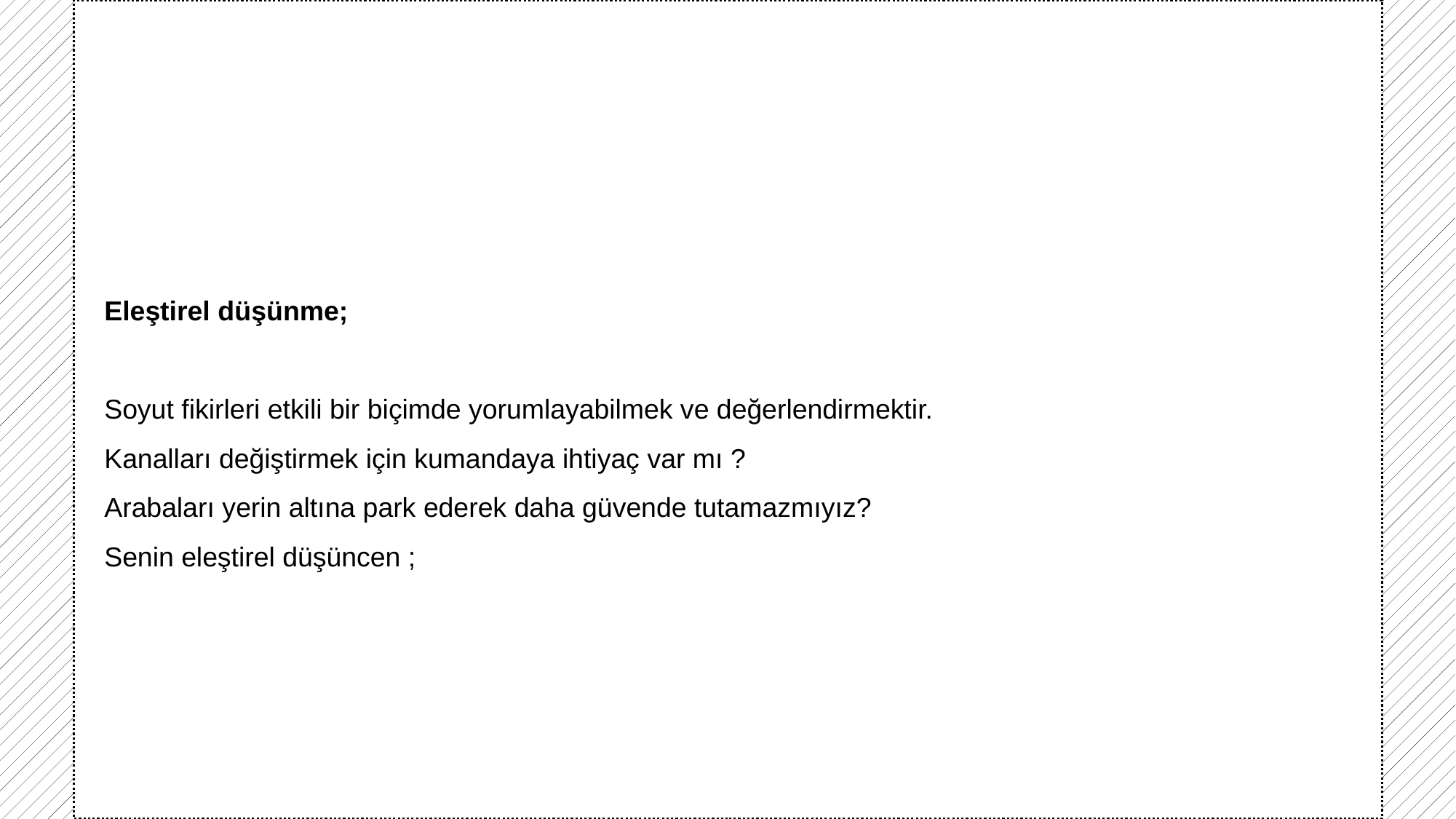

Eleştirel düşünme;

Soyut fikirleri etkili bir biçimde yorumlayabilmek ve değerlendirmektir.
Kanalları değiştirmek için kumandaya ihtiyaç var mı ?
Arabaları yerin altına park ederek daha güvende tutamazmıyız?
Senin eleştirel düşüncen ;